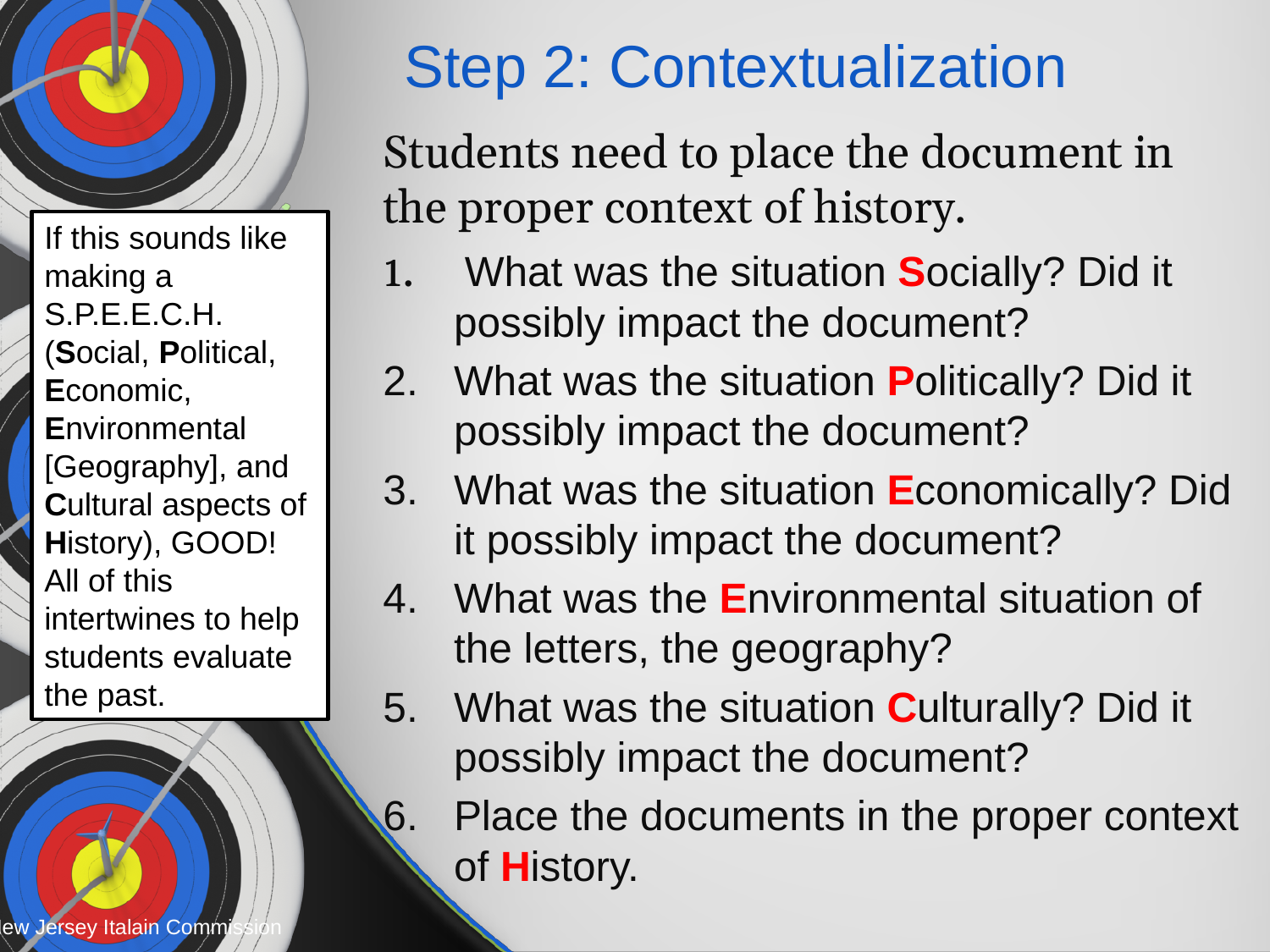

# Step 2: Contextualization
Students need to place the document in the proper context of history.
 What was the situation Socially? Did it possibly impact the document?
What was the situation Politically? Did it possibly impact the document?
What was the situation Economically? Did it possibly impact the document?
What was the Environmental situation of the letters, the geography?
What was the situation Culturally? Did it possibly impact the document?
Place the documents in the proper context of History.

If this sounds like making a S.P.E.E.C.H. (Social, Political, Economic, Environmental [Geography], and Cultural aspects of History), GOOD! All of this intertwines to help students evaluate the past.
© New Jersey Italain Commission